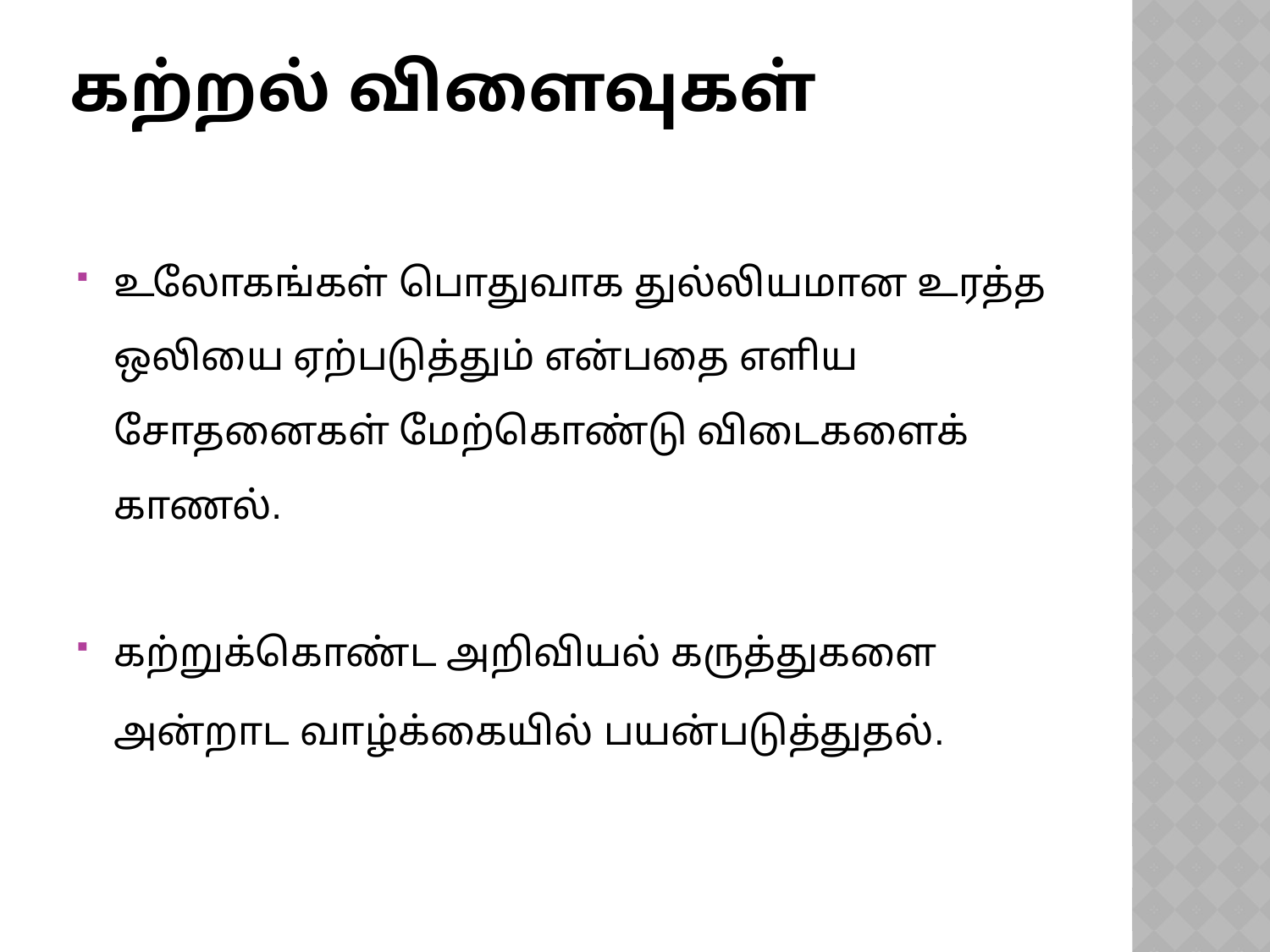

# கற்றல் விளைவுகள்
உலோகங்கள் பொதுவாக துல்லியமான உரத்த ஒலியை ஏற்படுத்தும் என்பதை எளிய சோதனைகள் மேற்கொண்டு விடைகளைக் காணல்.

கற்றுக்கொண்ட அறிவியல் கருத்துகளை அன்றாட வாழ்க்கையில் பயன்படுத்துதல்.